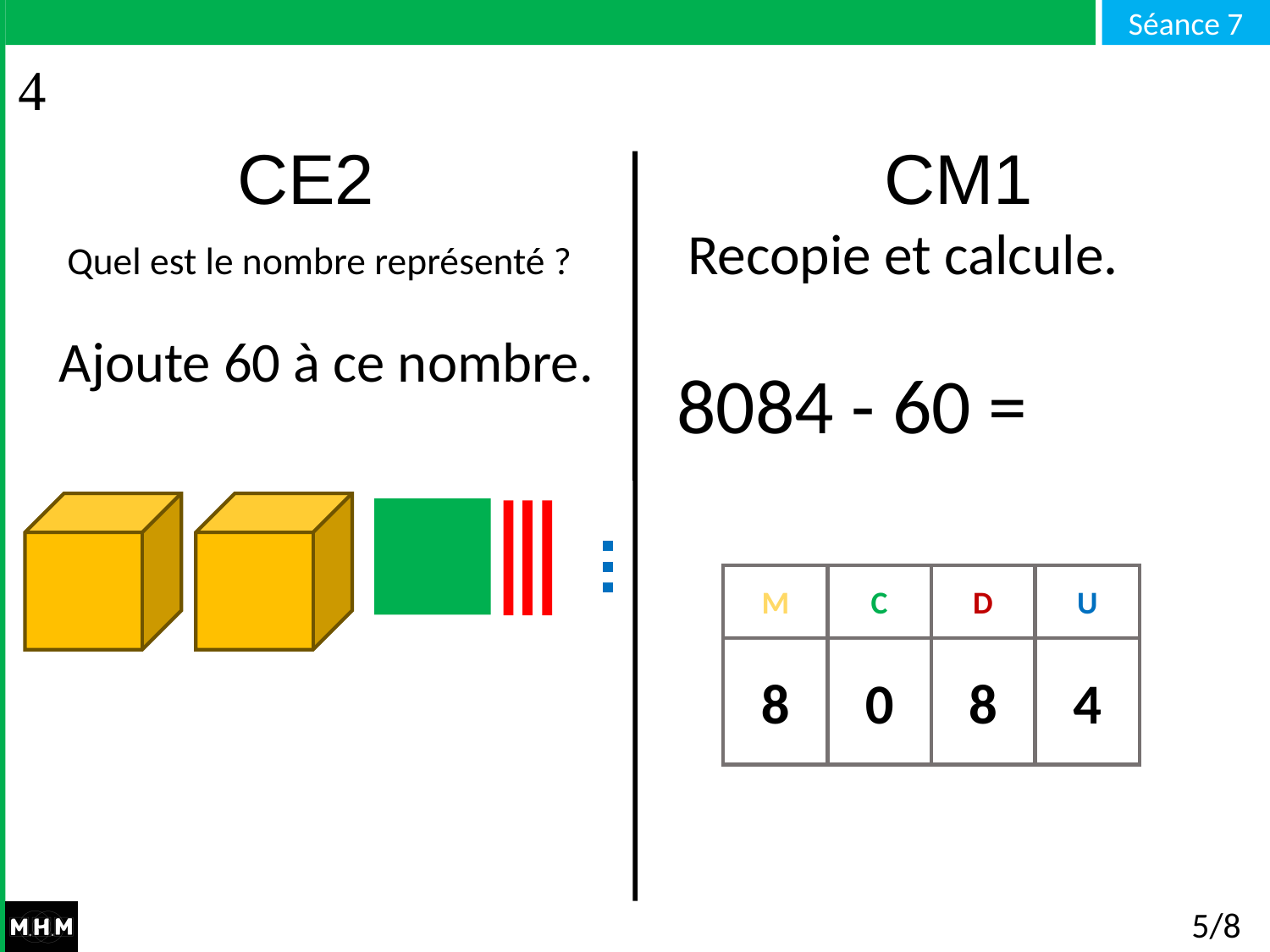

CE2                          CM1

Quel est le nombre représenté ?
Recopie et calcule.
Ajoute 60 à ce nombre.
8084 - 60 =

M
C
D
U
8
0
8
4

# 5/8